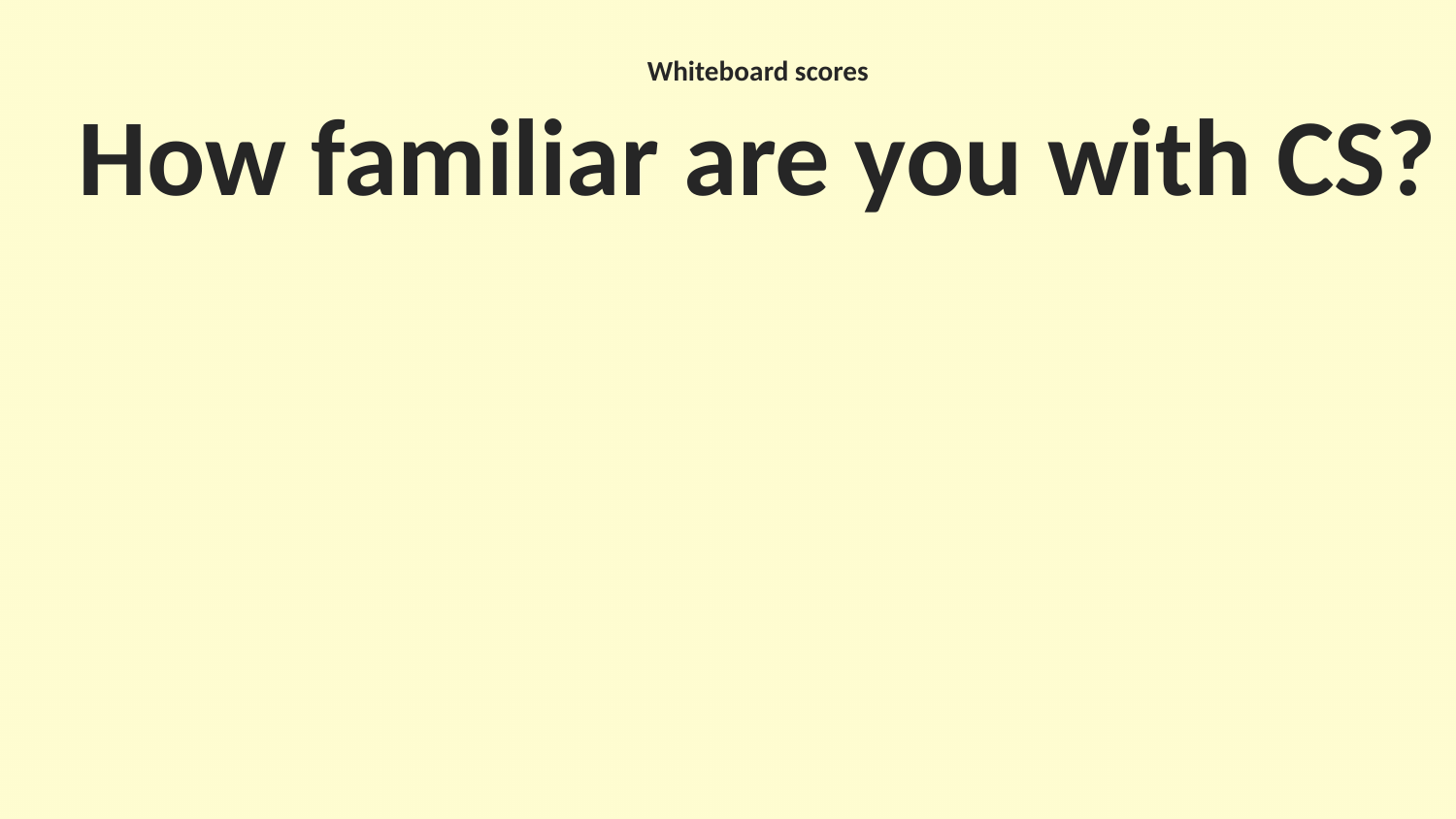

Whiteboard scores
How familiar are you with CS?